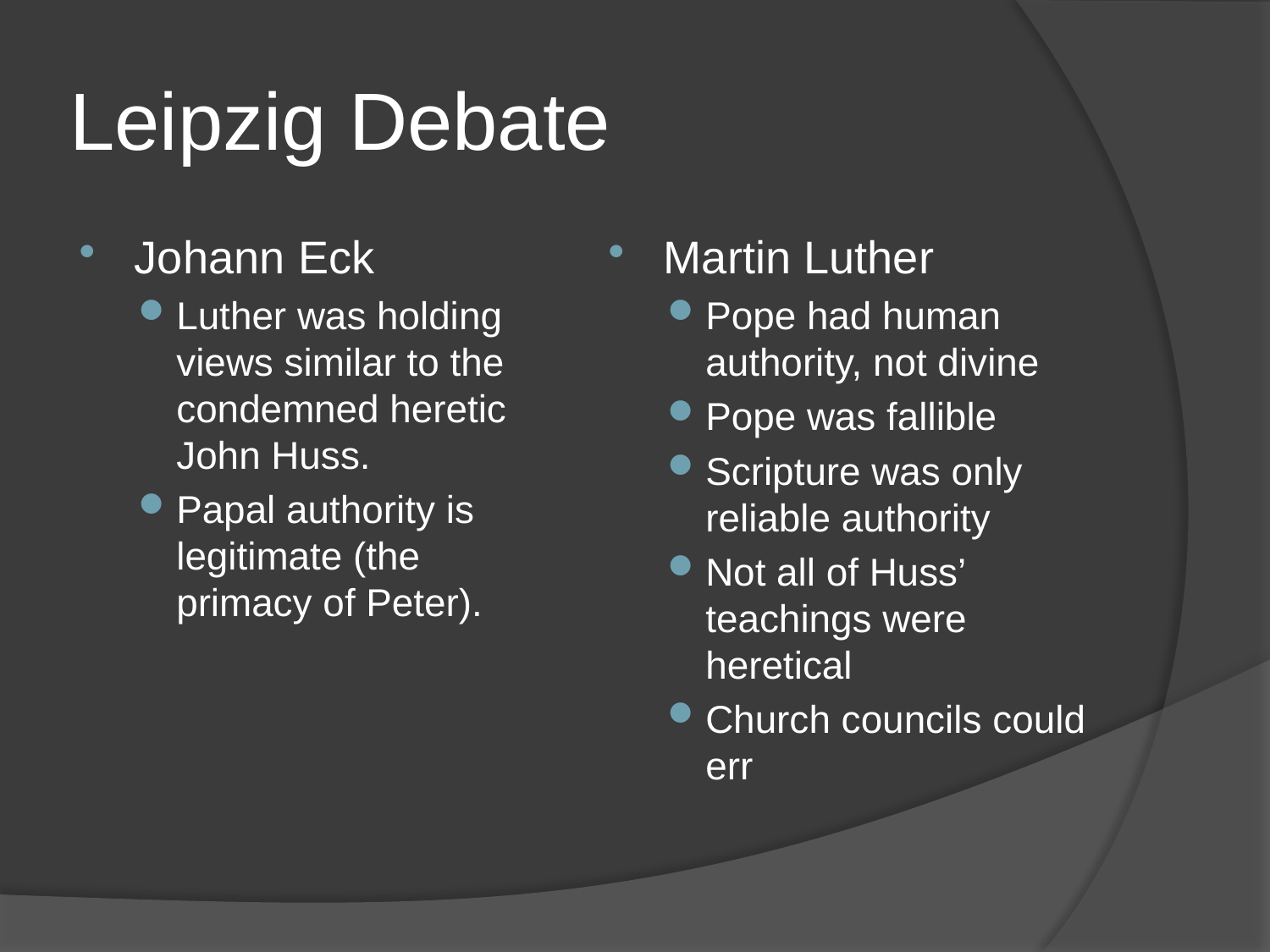

# Leipzig Debate
Johann Eck
Luther was holding views similar to the condemned heretic John Huss.
Papal authority is legitimate (the primacy of Peter).

Martin Luther
Pope had human authority, not divine
Pope was fallible
Scripture was only reliable authority
Not all of Huss’ teachings were heretical
Church councils could err